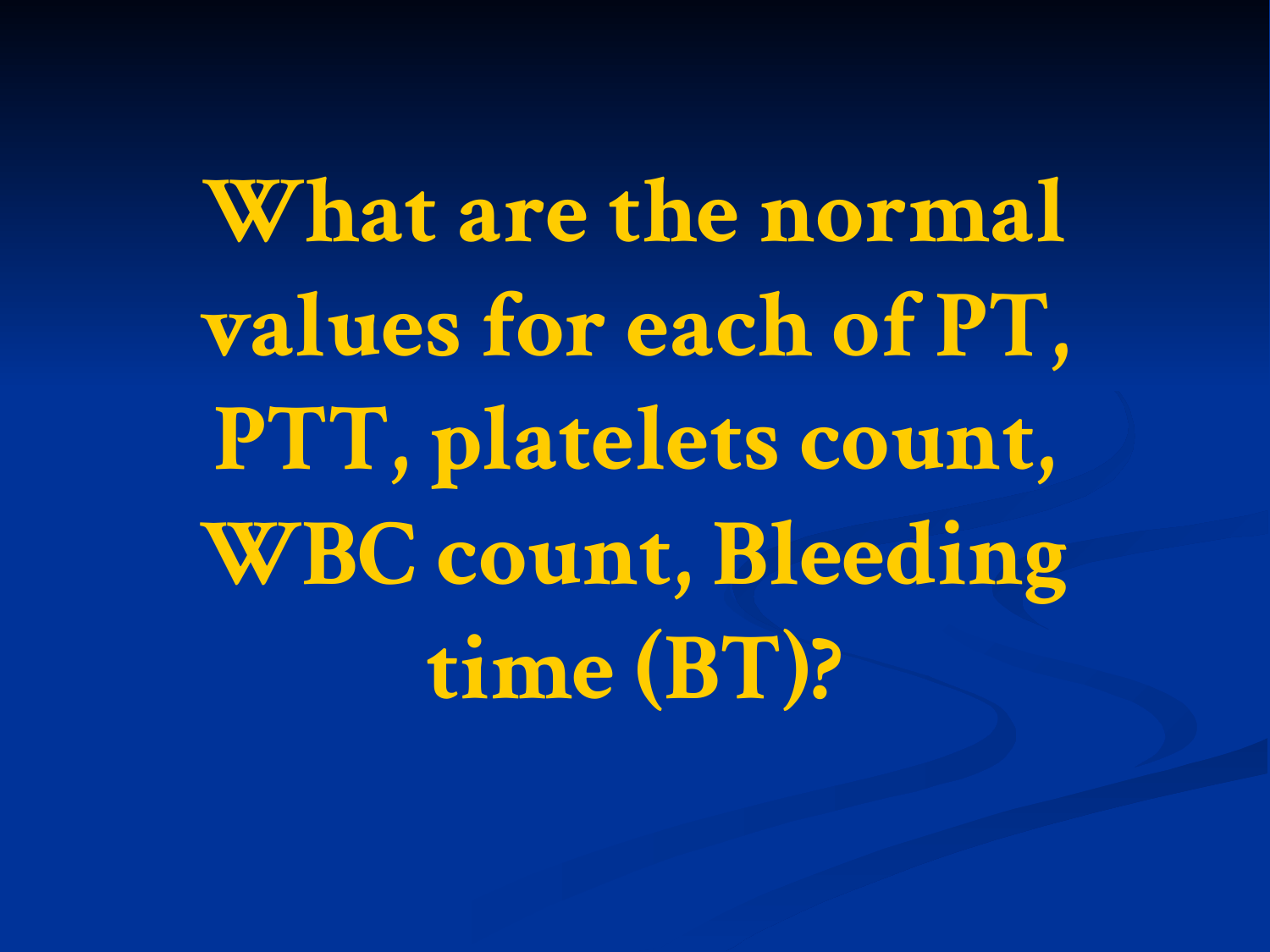

# What are the normal values for each of PT, PTT, platelets count, WBC count, Bleeding time (BT)?